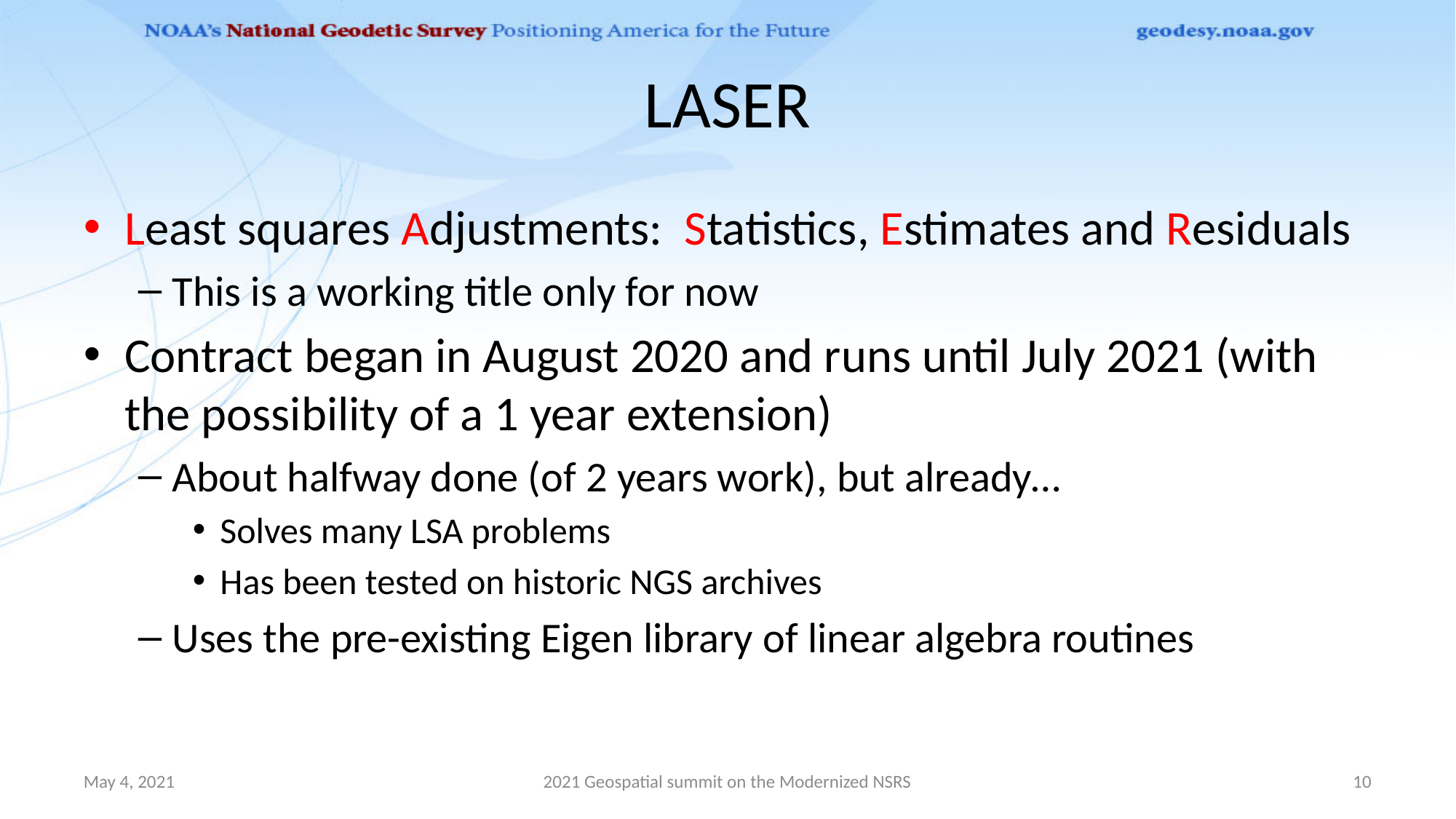

# LASER
Least squares Adjustments:  Statistics, Estimates and Residuals
This is a working title only for now
Contract began in August 2020 and runs until July 2021 (with the possibility of a 1 year extension)
About halfway done (of 2 years work), but already…
Solves many LSA problems
Has been tested on historic NGS archives
Uses the pre-existing Eigen library of linear algebra routines
May 4, 2021
2021 Geospatial summit on the Modernized NSRS
10